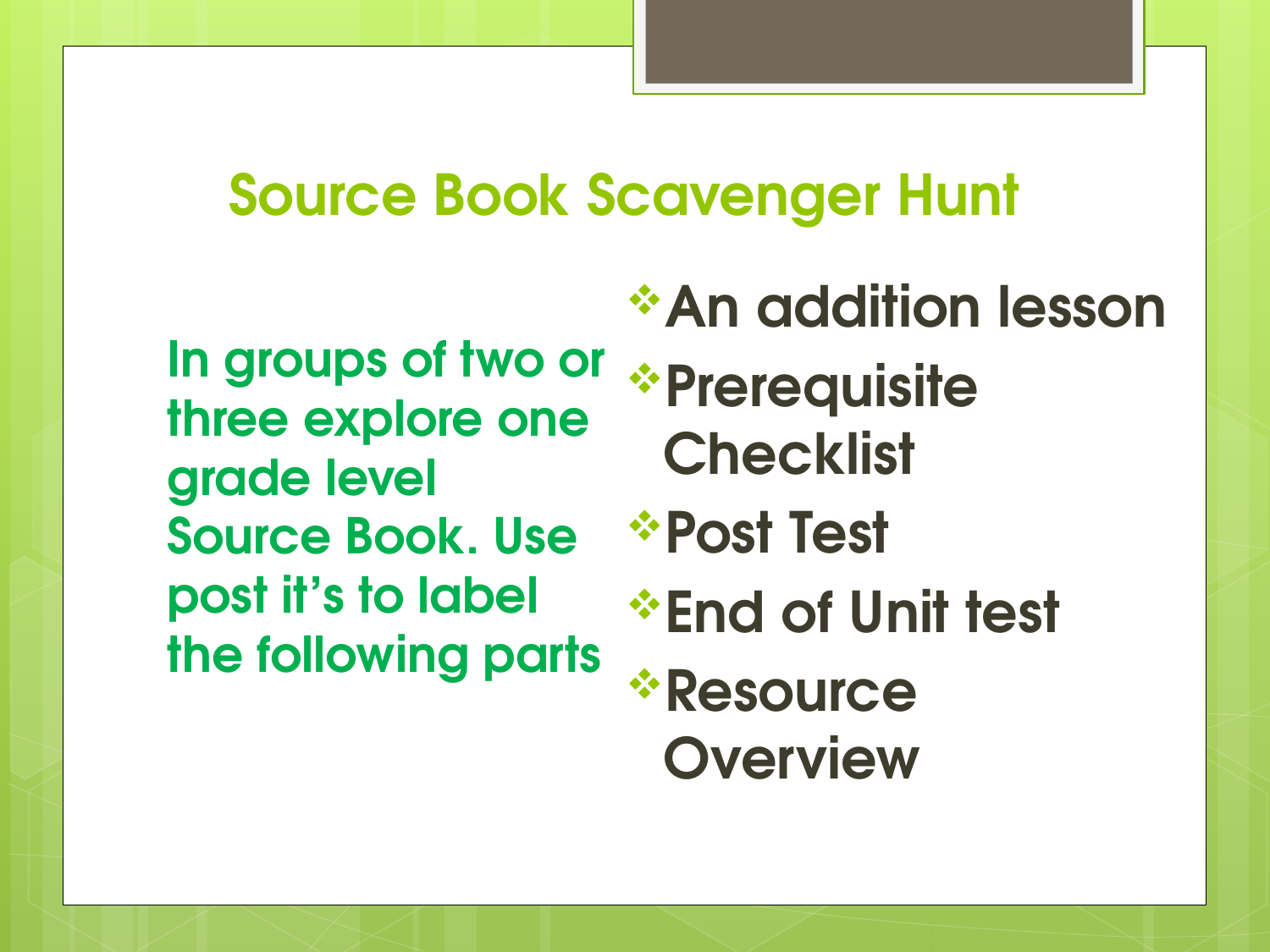

# Source Book Scavenger Hunt
An addition lesson
Prerequisite Checklist
Post Test
End of Unit test
Resource Overview
In groups of two or three explore one grade level Source Book. Use post it’s to label the following parts